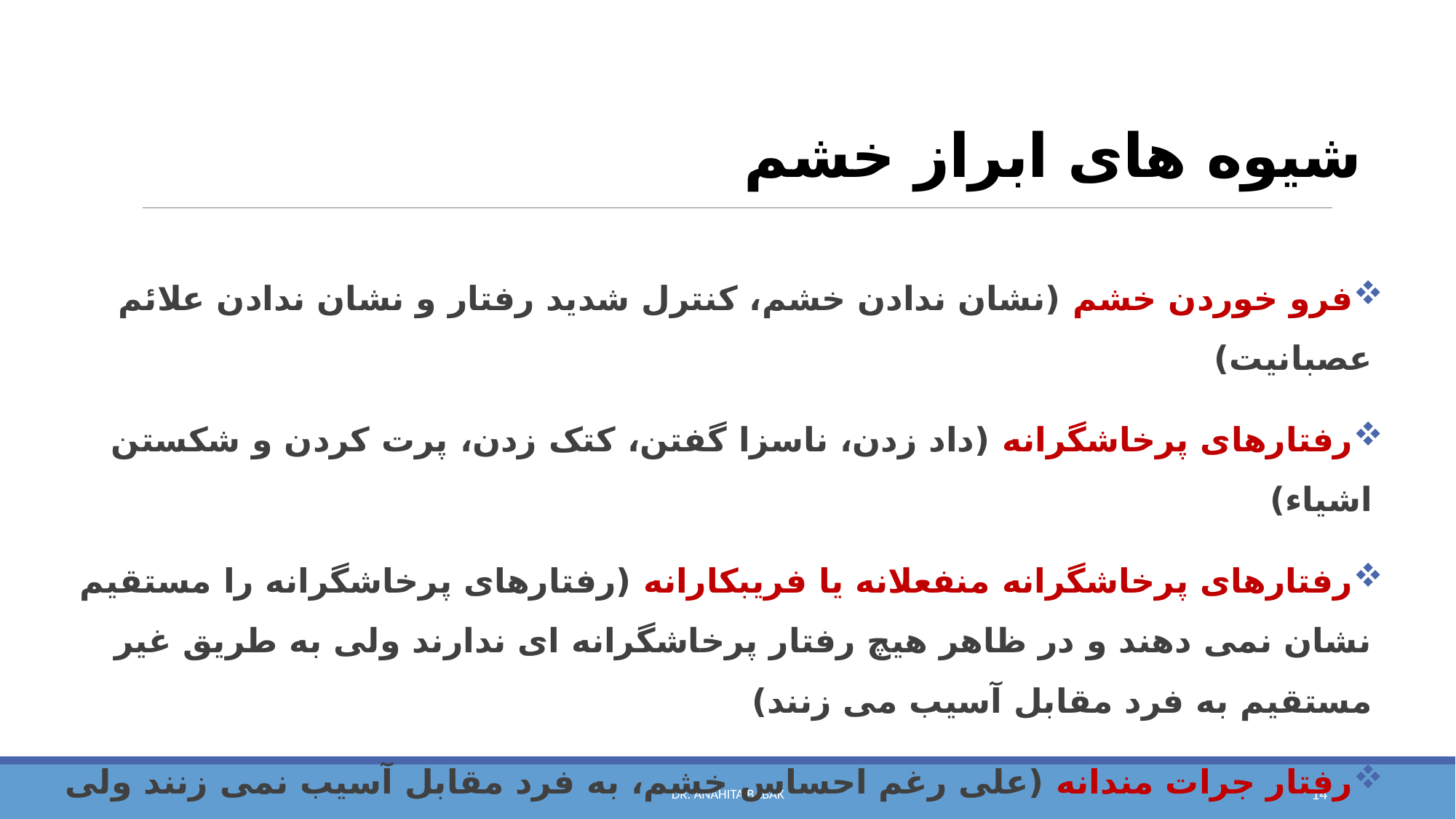

# شیوه های ابراز خشم
فرو خوردن خشم (نشان ندادن خشم، کنترل شدید رفتار و نشان ندادن علائم عصبانیت)
رفتارهای پرخاشگرانه (داد زدن، ناسزا گفتن، کتک زدن، پرت کردن و شکستن اشیاء)
رفتارهای پرخاشگرانه منفعلانه یا فریبکارانه (رفتارهای پرخاشگرانه را مستقیم نشان نمی دهند و در ظاهر هیچ رفتار پرخاشگرانه ای ندارند ولی به طریق غیر مستقیم به فرد مقابل آسیب می زنند)
رفتار جرات مندانه (علی رغم احساس خشم، به فرد مقابل آسیب نمی زنند ولی احساس خود را نشان می دهند و خواسته خود را ابراز می کنند): سازگارانه ترین رفتارها

Dr. Anahita Babak
14